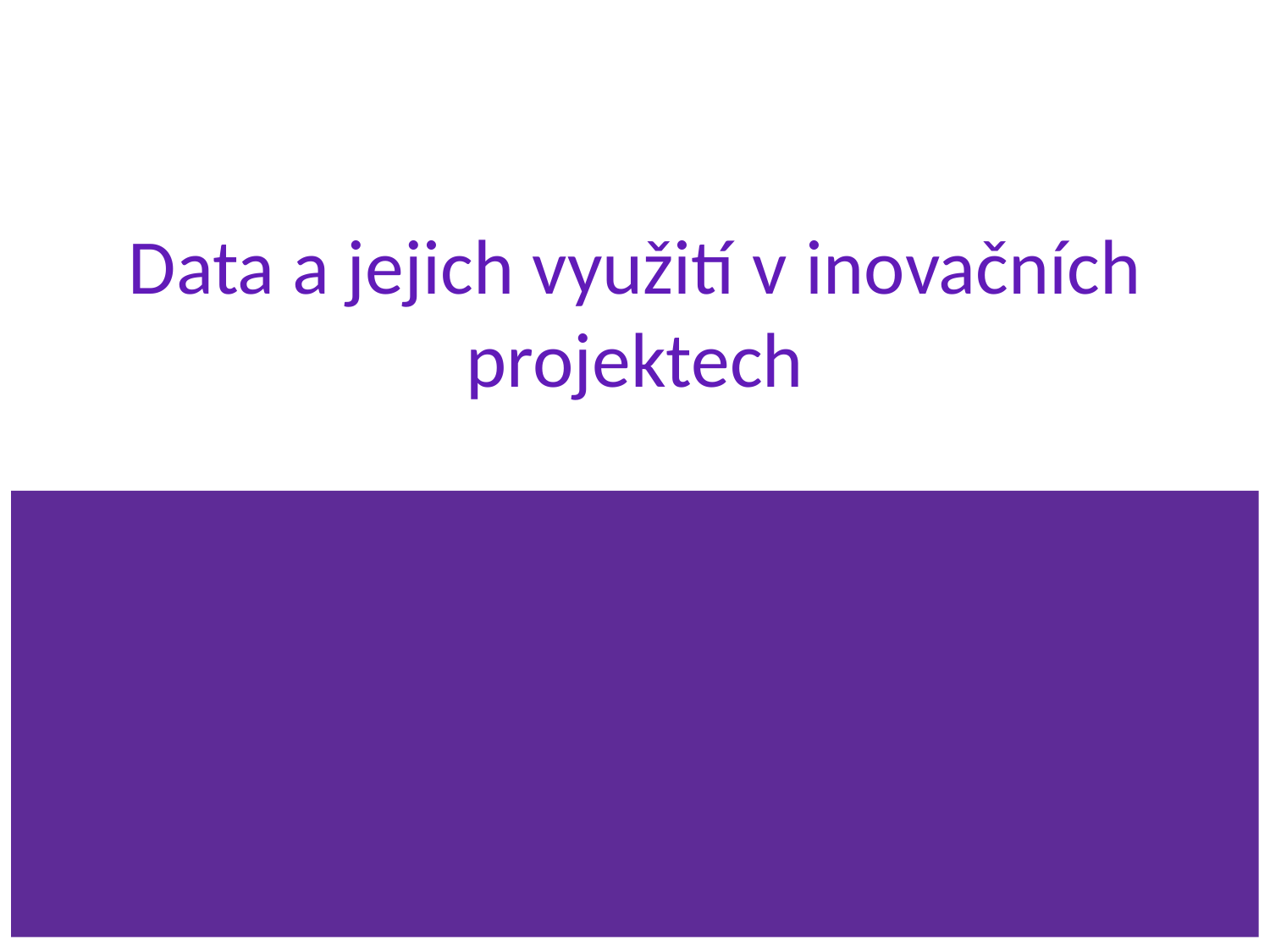

# Data a jejich využití v inovačních projektech
Mgr. Štěpán Rezek
Mgr. Veronika Pavlovská